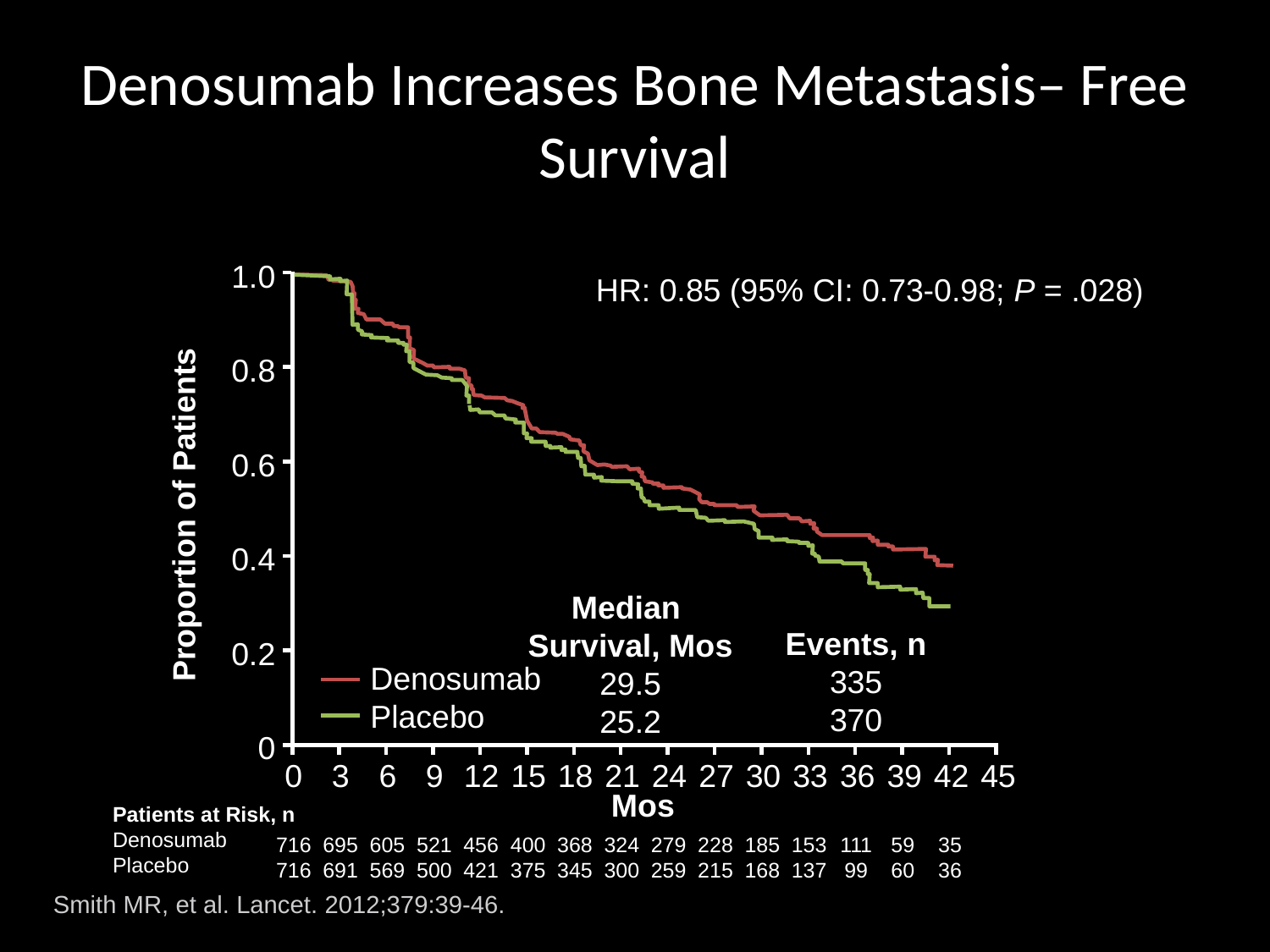

# Denosumab Increases Bone Metastasis– Free Survival
1.0
HR: 0.85 (95% CI: 0.73-0.98; P = .028)

0.8
0.6
Proportion of Patients
0.4
Median
Survival, Mos
29.5
25.2
Events, n
335
370
0.2
Denosumab
Placebo
0
0
3
6
9
12
15
18
21
24
27
30
33
36
39
42
45
Mos
Patients at Risk, n
Denosumab
Placebo
716
716
695
691
605
569
521
500
456
421
400
375
368
345
324
300
279
259
228
215
185
168
153
137
111
99
59
60
35
36
Smith MR, et al. Lancet. 2012;379:39-46.